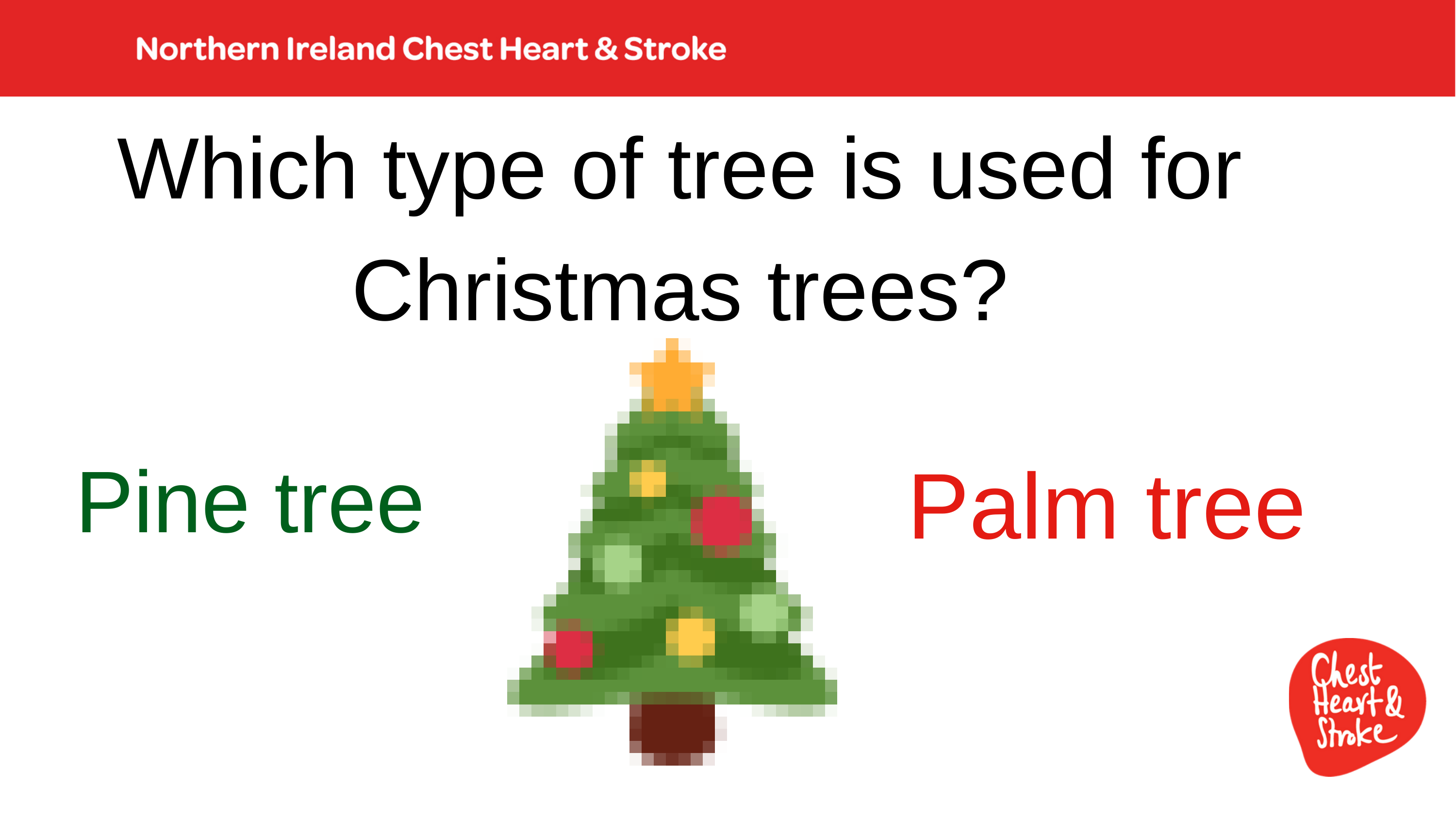

Which type of tree is used for Christmas trees?

Palm tree
Pine tree